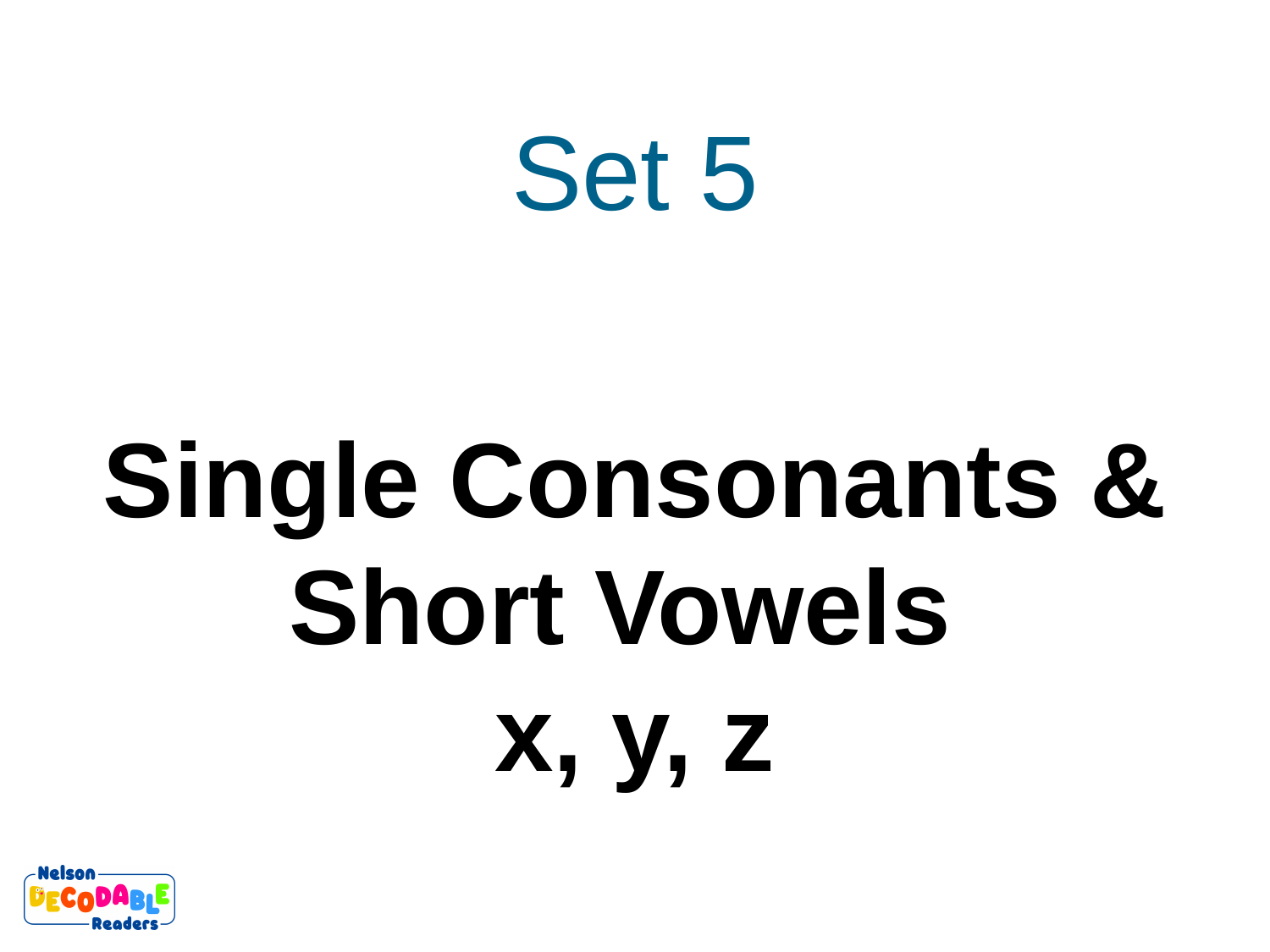

Set 5
Single Consonants & Short Vowels
x, y, z